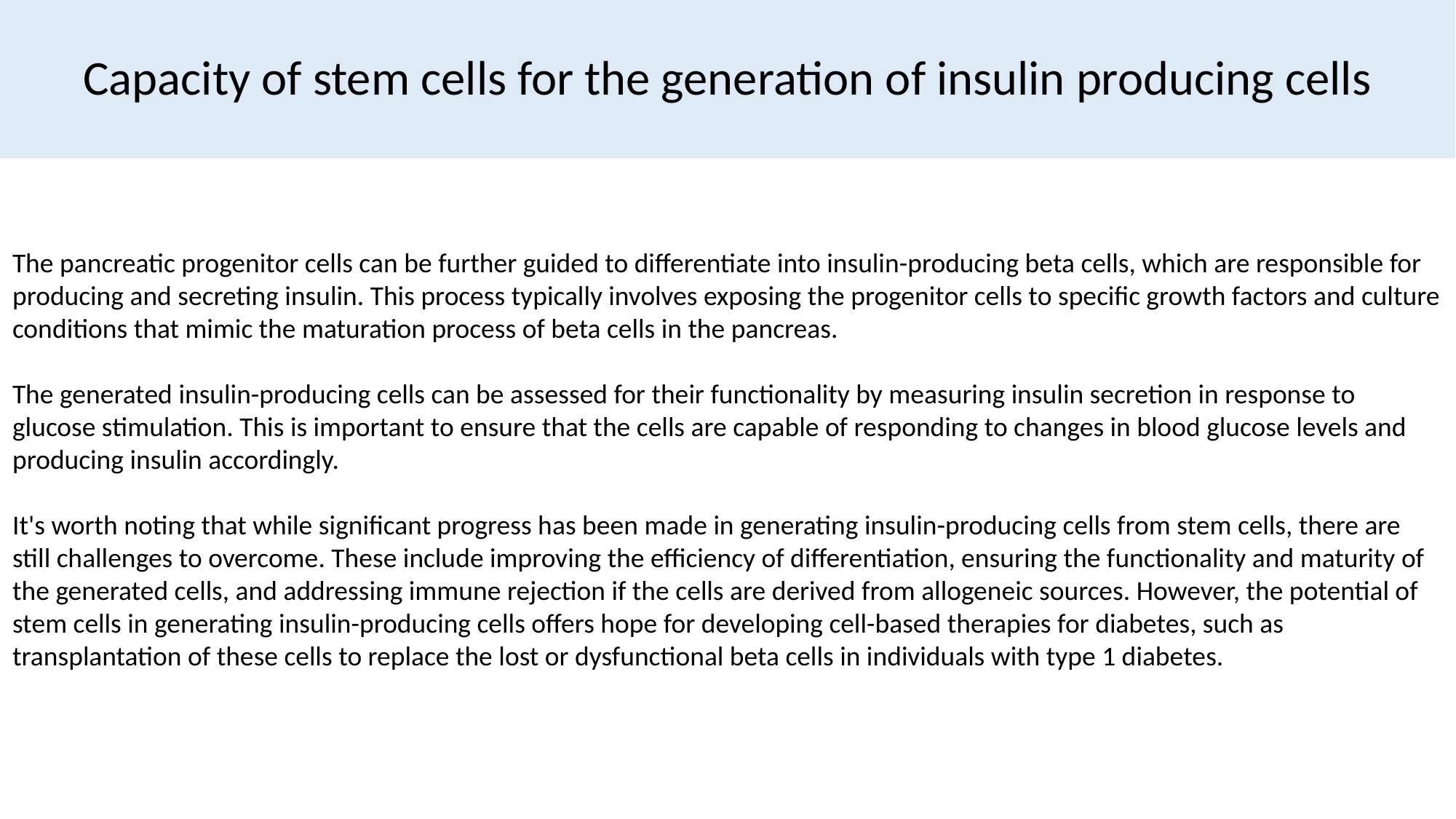

# Capacity of stem cells for the generation of insulin producing cells
The pancreatic progenitor cells can be further guided to differentiate into insulin-producing beta cells, which are responsible for producing and secreting insulin. This process typically involves exposing the progenitor cells to specific growth factors and culture conditions that mimic the maturation process of beta cells in the pancreas.

The generated insulin-producing cells can be assessed for their functionality by measuring insulin secretion in response to glucose stimulation. This is important to ensure that the cells are capable of responding to changes in blood glucose levels and producing insulin accordingly.

It's worth noting that while significant progress has been made in generating insulin-producing cells from stem cells, there are still challenges to overcome. These include improving the efficiency of differentiation, ensuring the functionality and maturity of the generated cells, and addressing immune rejection if the cells are derived from allogeneic sources. However, the potential of stem cells in generating insulin-producing cells offers hope for developing cell-based therapies for diabetes, such as transplantation of these cells to replace the lost or dysfunctional beta cells in individuals with type 1 diabetes.